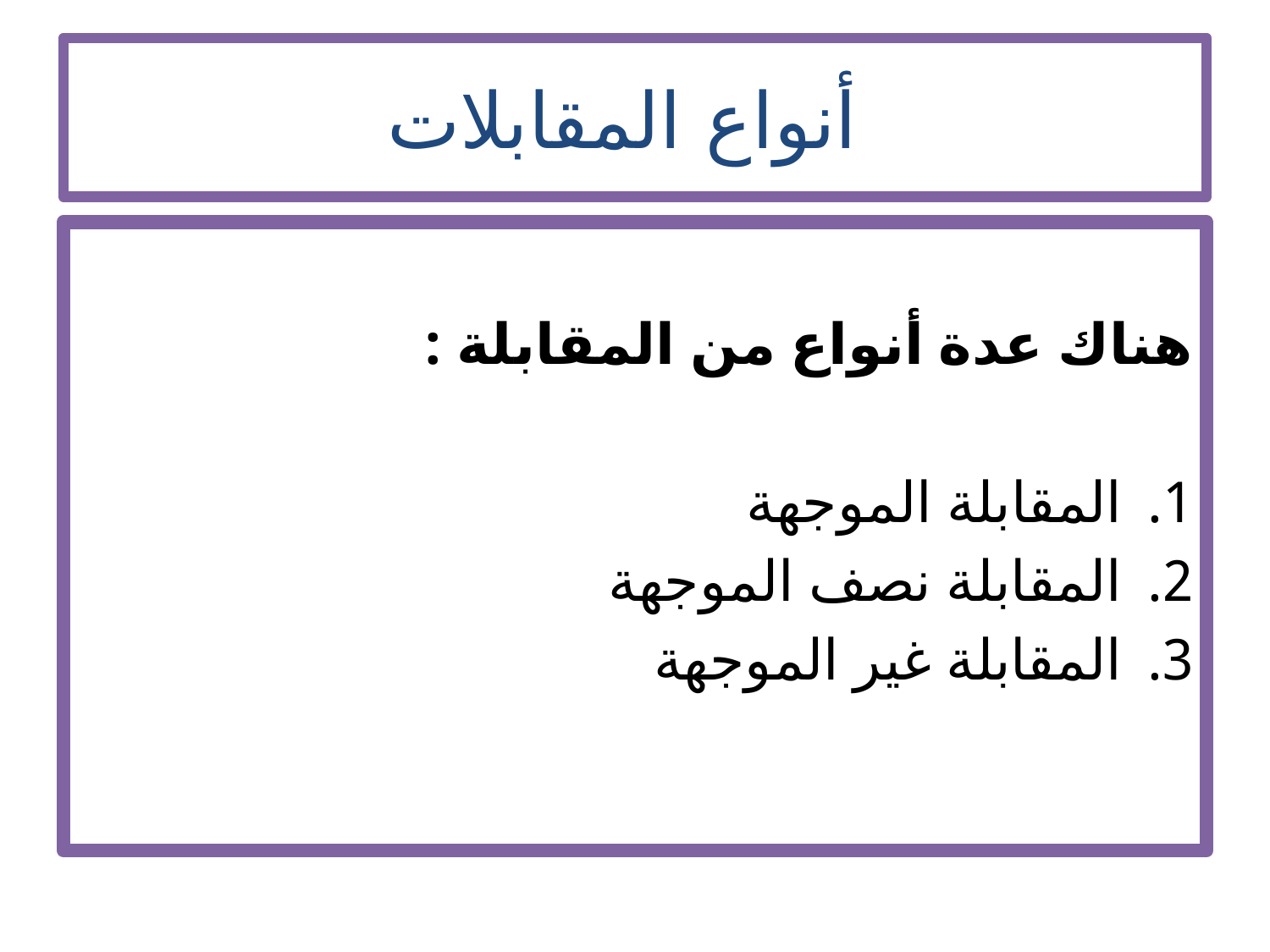

# أنواع المقابلات

هناك عدة أنواع من المقابلة :

المقابلة الموجهة
المقابلة نصف الموجهة
المقابلة غير الموجهة